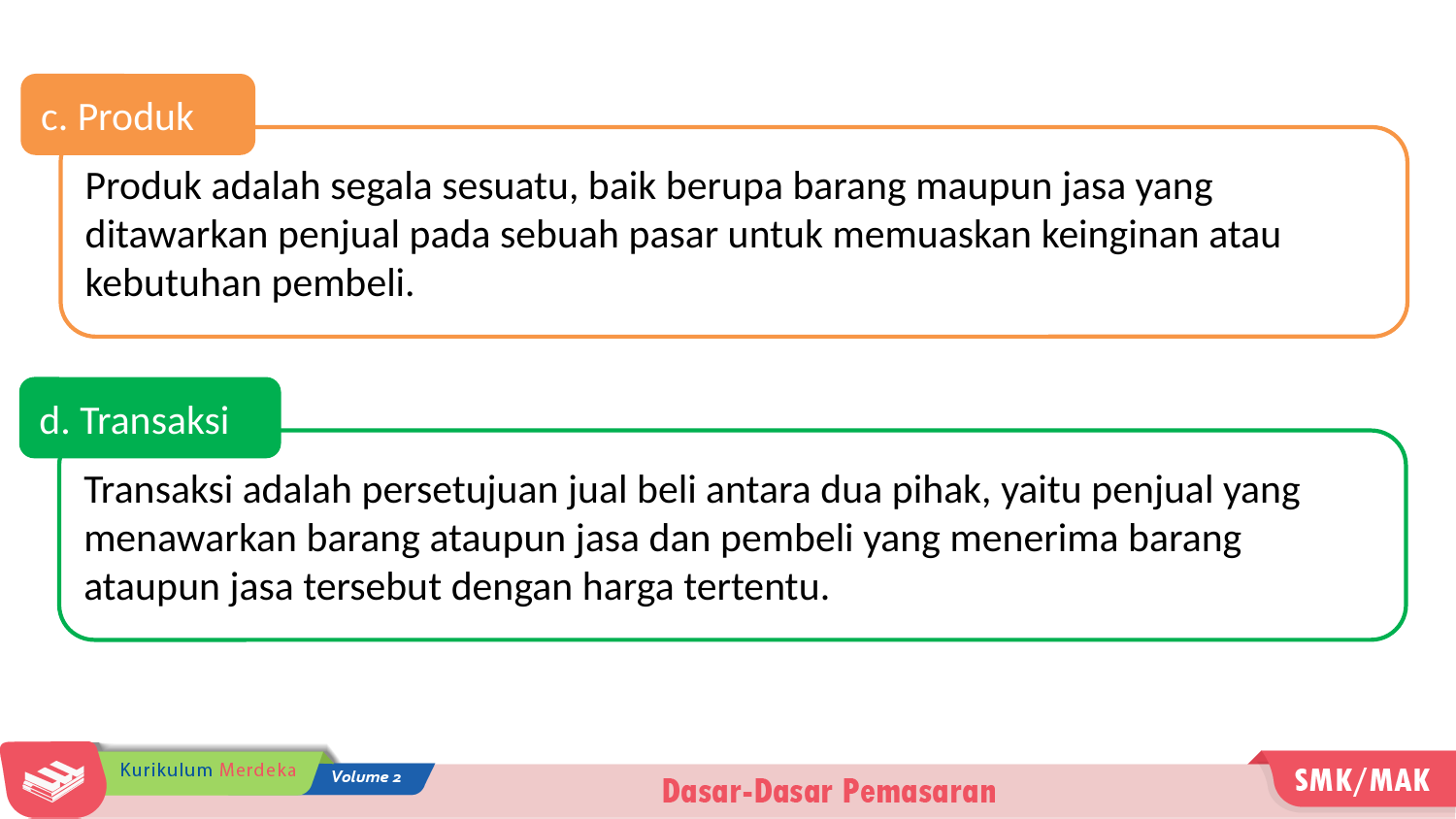

c. Produk
Produk adalah segala sesuatu, baik berupa barang maupun jasa yang ditawarkan penjual pada sebuah pasar untuk memuaskan keinginan atau kebutuhan pembeli.
d. Transaksi
Transaksi adalah persetujuan jual beli antara dua pihak, yaitu penjual yang menawarkan barang ataupun jasa dan pembeli yang menerima barang ataupun jasa tersebut dengan harga tertentu.